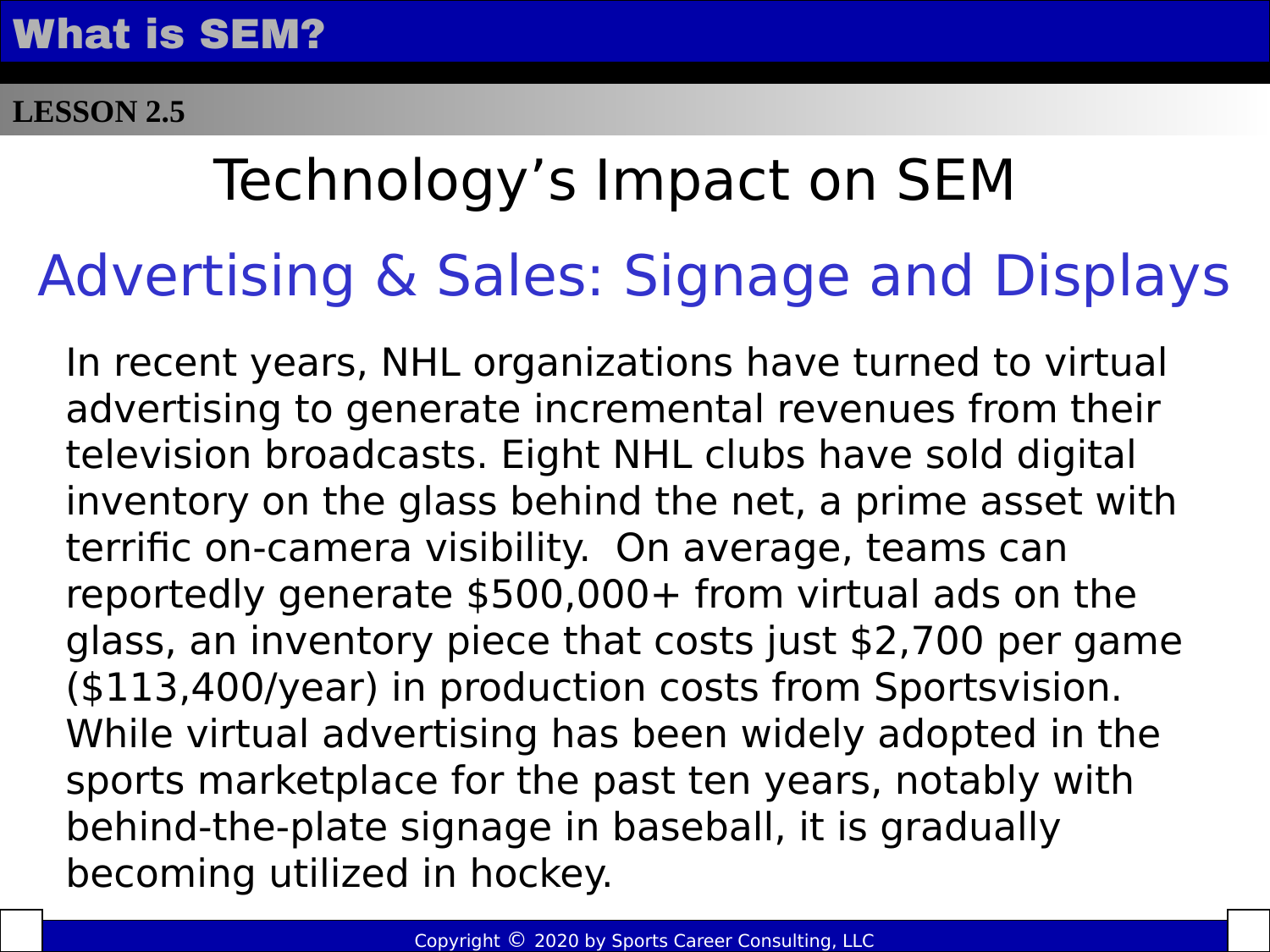

What is SEM?
LESSON 2.5
Technology’s Impact on SEM
Advertising & Sales: Signage and Displays
In recent years, NHL organizations have turned to virtual advertising to generate incremental revenues from their television broadcasts. Eight NHL clubs have sold digital inventory on the glass behind the net, a prime asset with terrific on-camera visibility.  On average, teams can reportedly generate $500,000+ from virtual ads on the glass, an inventory piece that costs just $2,700 per game ($113,400/year) in production costs from Sportsvision.  While virtual advertising has been widely adopted in the sports marketplace for the past ten years, notably with behind-the-plate signage in baseball, it is gradually becoming utilized in hockey.
Copyright © 2020 by Sports Career Consulting, LLC